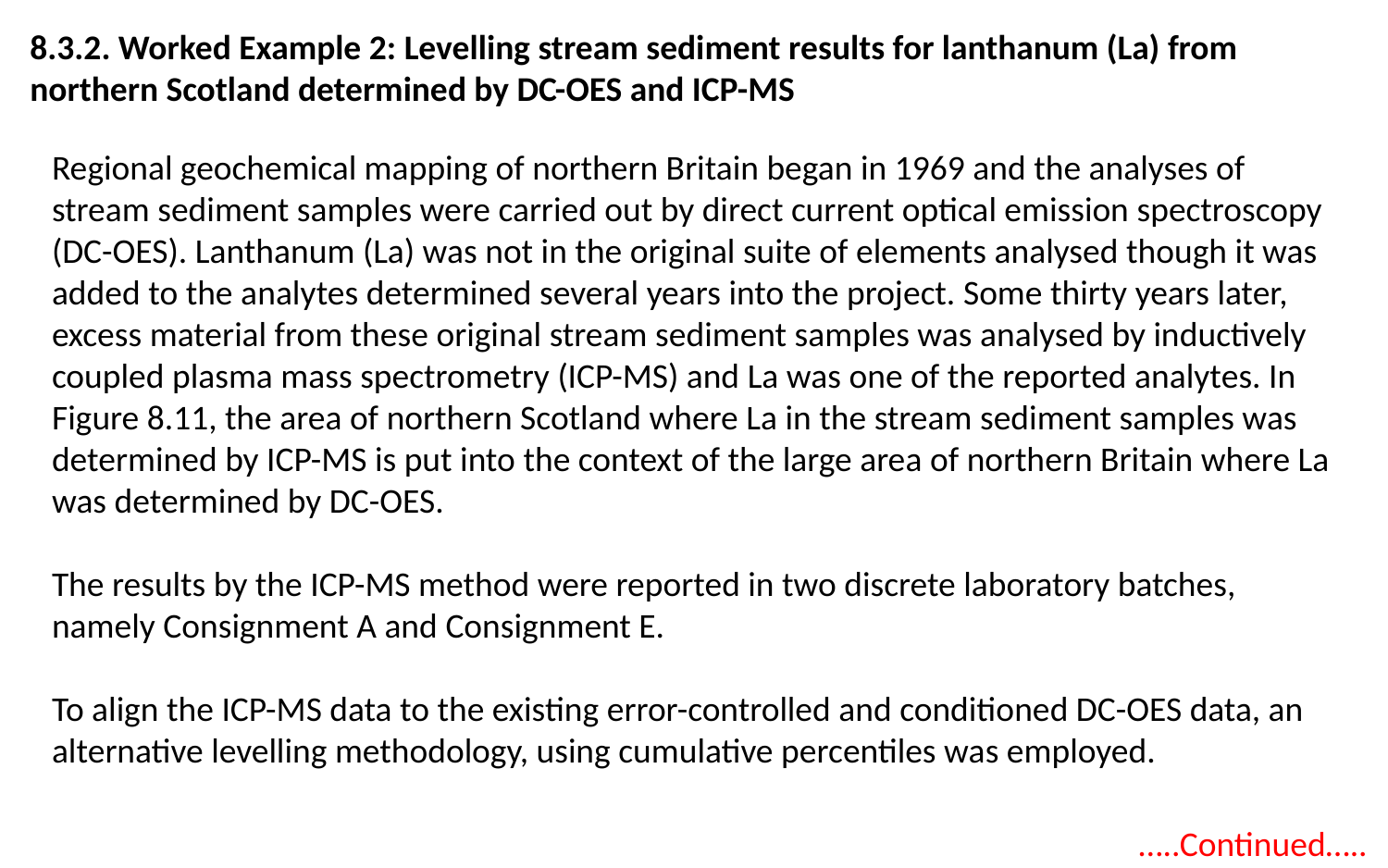

8.3.2. Worked Example 2: Levelling stream sediment results for lanthanum (La) from northern Scotland determined by DC-OES and ICP-MS
Regional geochemical mapping of northern Britain began in 1969 and the analyses of stream sediment samples were carried out by direct current optical emission spectroscopy (DC-OES). Lanthanum (La) was not in the original suite of elements analysed though it was added to the analytes determined several years into the project. Some thirty years later, excess material from these original stream sediment samples was analysed by inductively coupled plasma mass spectrometry (ICP-MS) and La was one of the reported analytes. In Figure 8.11, the area of northern Scotland where La in the stream sediment samples was determined by ICP-MS is put into the context of the large area of northern Britain where La was determined by DC-OES.

The results by the ICP-MS method were reported in two discrete laboratory batches, namely Consignment A and Consignment E.

To align the ICP-MS data to the existing error-controlled and conditioned DC-OES data, an alternative levelling methodology, using cumulative percentiles was employed.
…..Continued…..